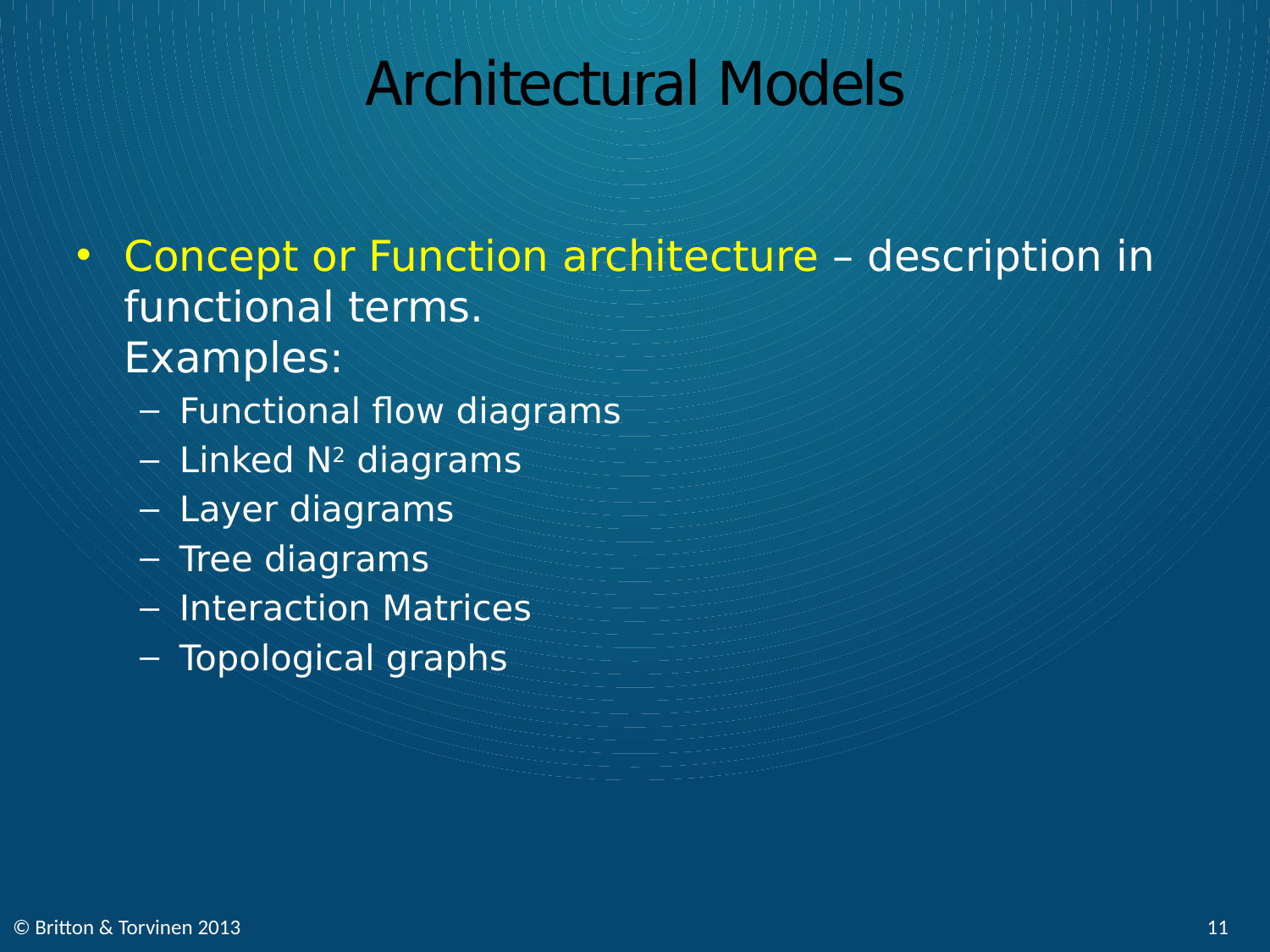

# Architectural Models
Concept or Function architecture – description in functional terms.
Examples:
Functional flow diagrams
Linked N2 diagrams
Layer diagrams
Tree diagrams
Interaction Matrices
Topological graphs
© Britton & Torvinen 2013
11